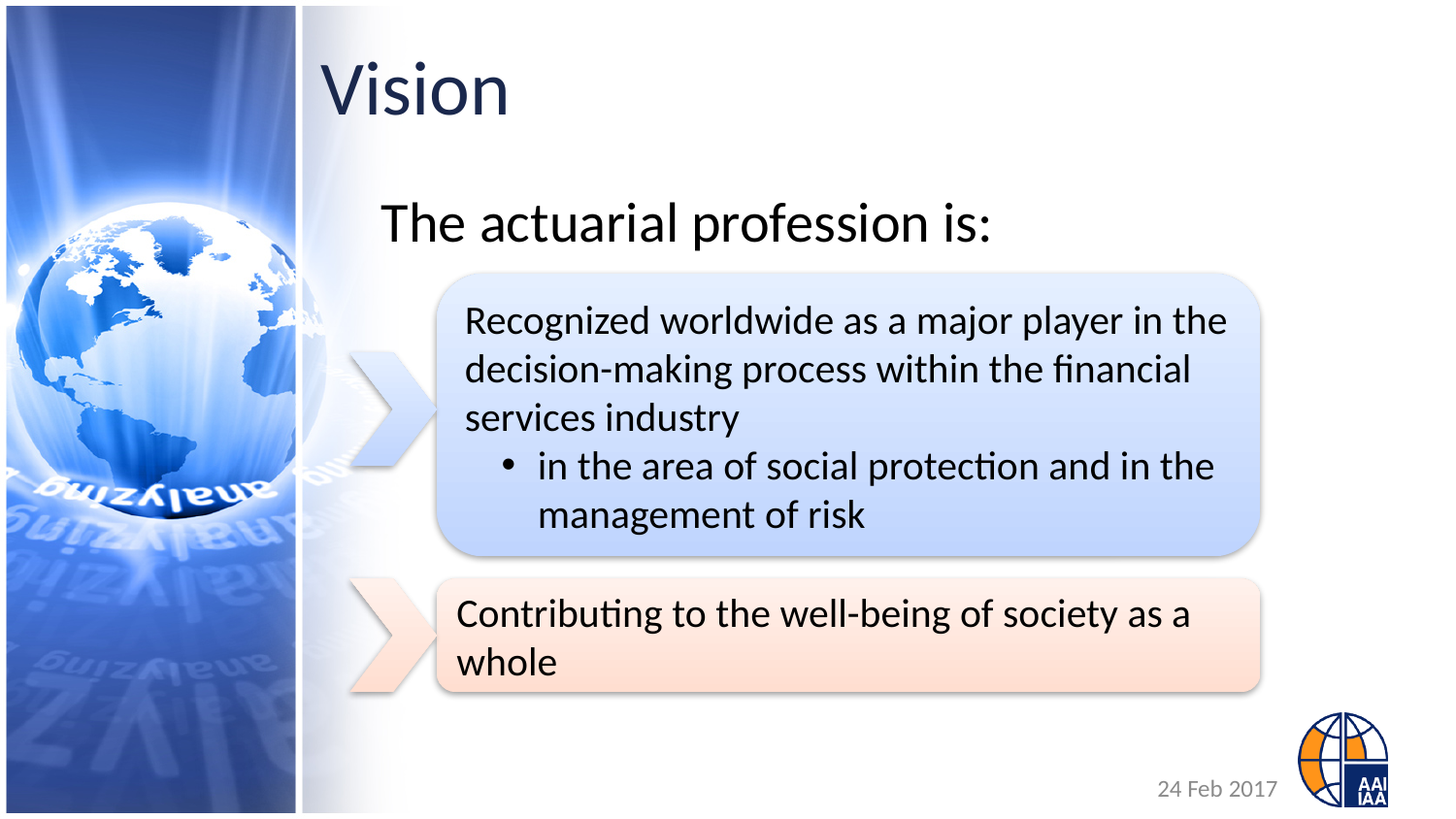

# Vision
The actuarial profession is:
Recognized worldwide as a major player in the decision-making process within the financial services industry
in the area of social protection and in the management of risk

Contributing to the well-being of society as a whole
24 Feb 2017